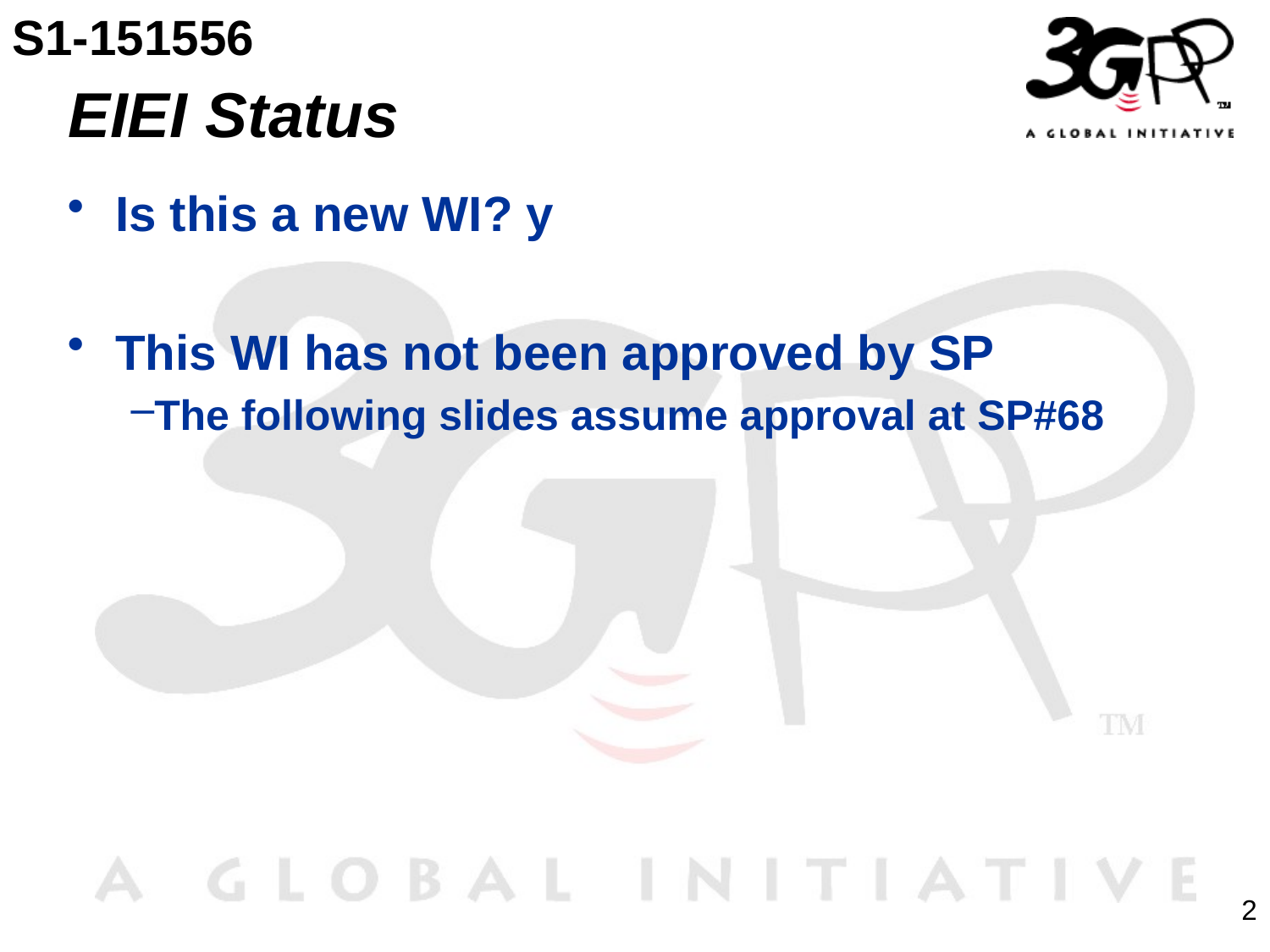

S1-151556
# EIEI Status
Is this a new WI? y

This WI has not been approved by SP
The following slides assume approval at SP#68
2